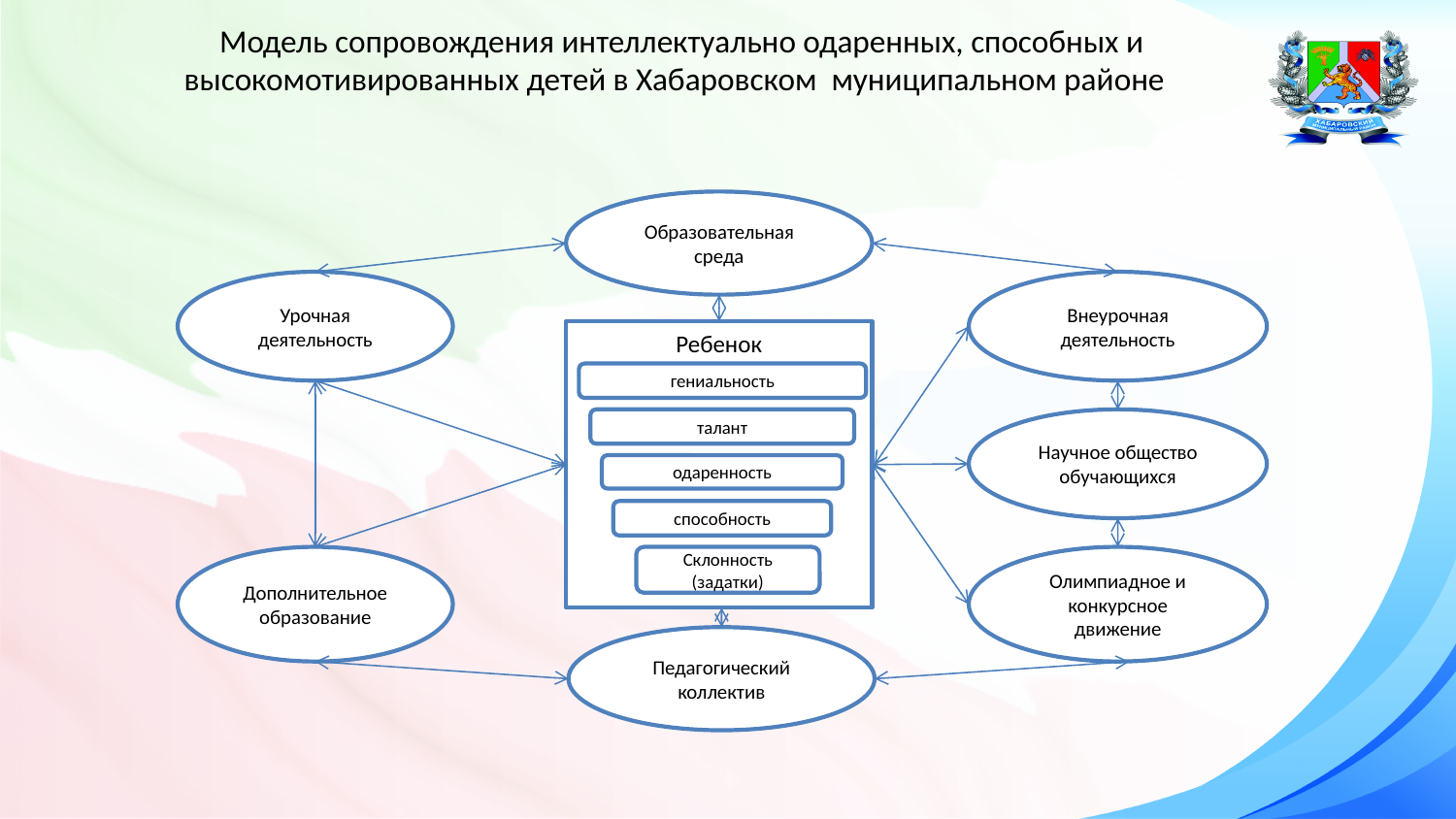

# Модель сопровождения интеллектуально одаренных, способных и высокомотивированных детей в Хабаровском  муниципальном районе

Образовательная среда
Урочная деятельность
Внеурочная деятельность
Ребенок

гениальность
талант
Научное общество обучающихся
одаренность
способность
Дополнительное образование
Склонность
(задатки)
Олимпиадное и конкурсное движение
Педагогический коллектив